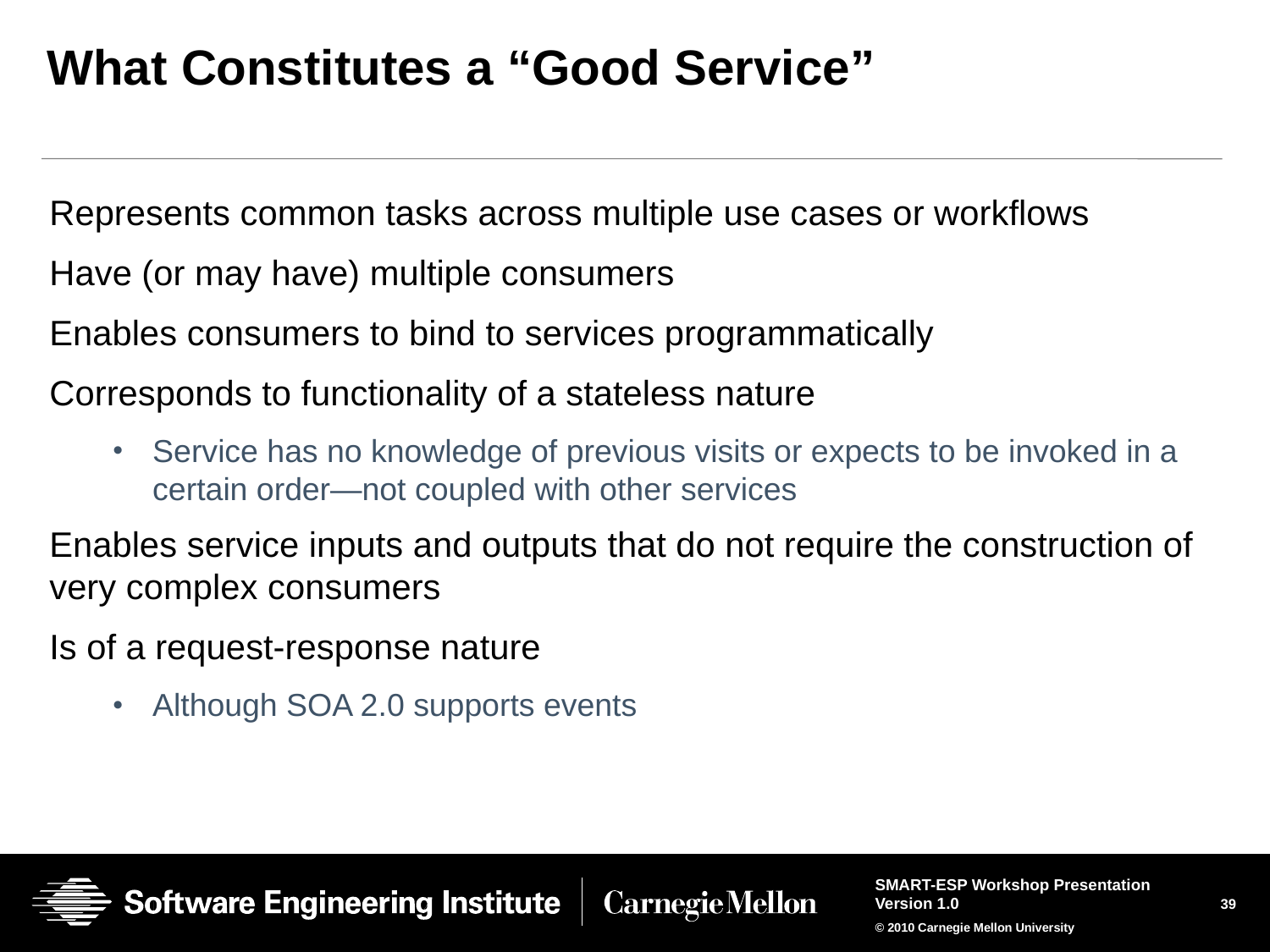

# What Constitutes a “Good Service”
Represents common tasks across multiple use cases or workflows
Have (or may have) multiple consumers
Enables consumers to bind to services programmatically
Corresponds to functionality of a stateless nature
Service has no knowledge of previous visits or expects to be invoked in a certain order—not coupled with other services
Enables service inputs and outputs that do not require the construction of very complex consumers
Is of a request-response nature
Although SOA 2.0 supports events